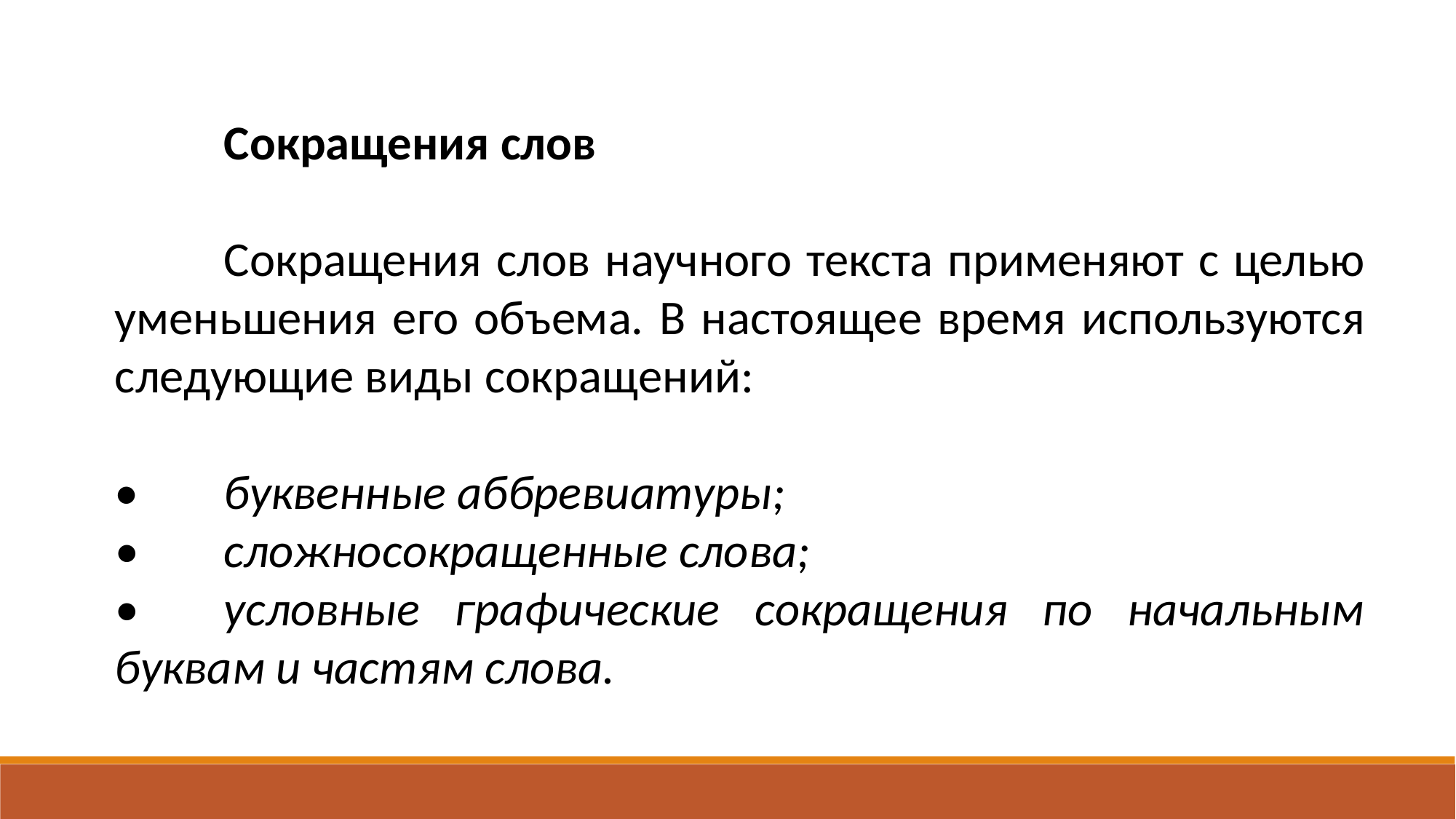

Сокращения слов

	Сокращения слов научного текста применяют с целью уменьшения его объема. В настоящее время используются следующие виды сокращений:

•	буквенные аббревиатуры;
•	сложносокращенные слова;
•	условные графические сокращения по начальным буквам и частям слова.